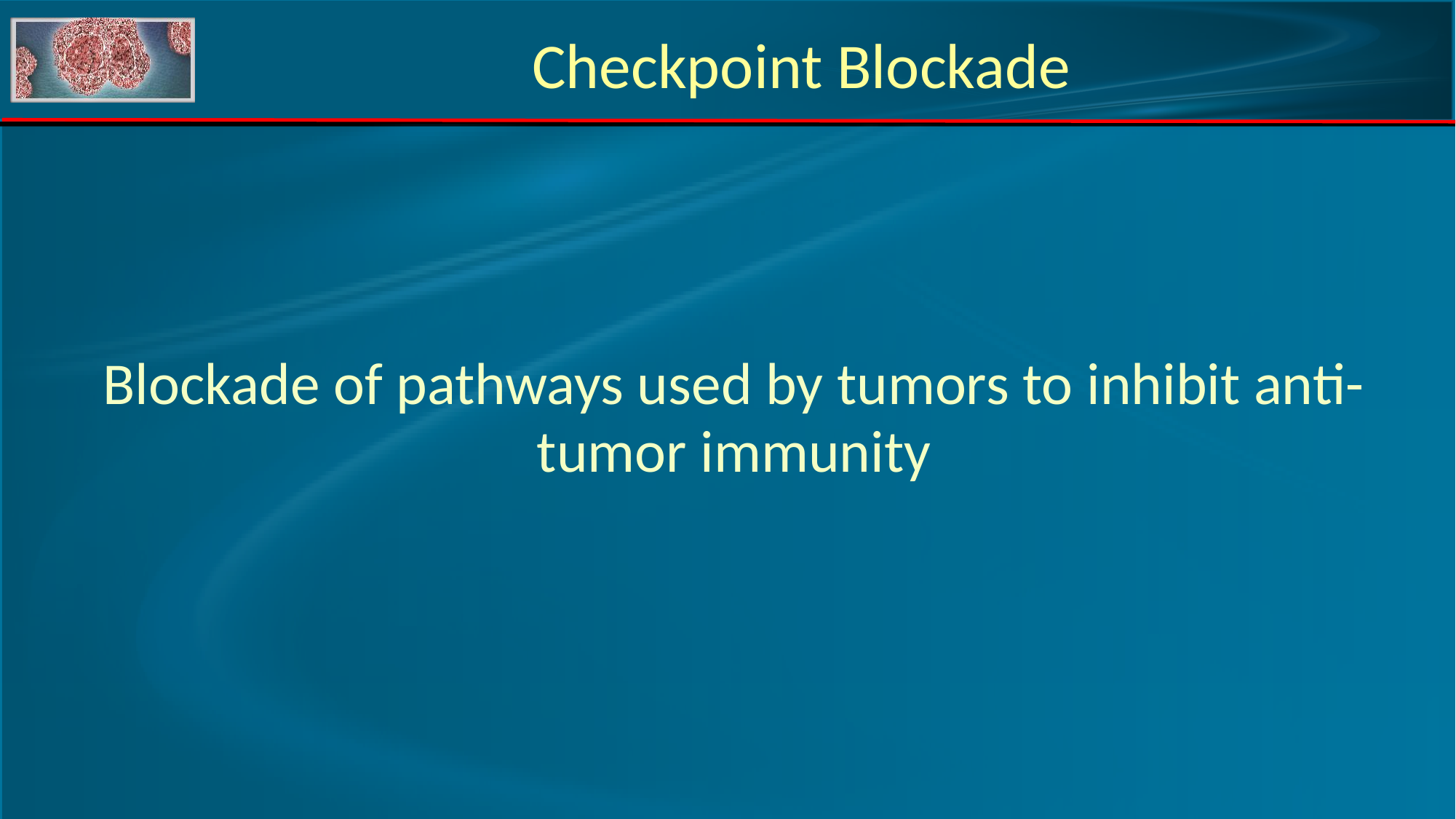

Checkpoint Blockade
Blockade of pathways used by tumors to inhibit anti-tumor immunity